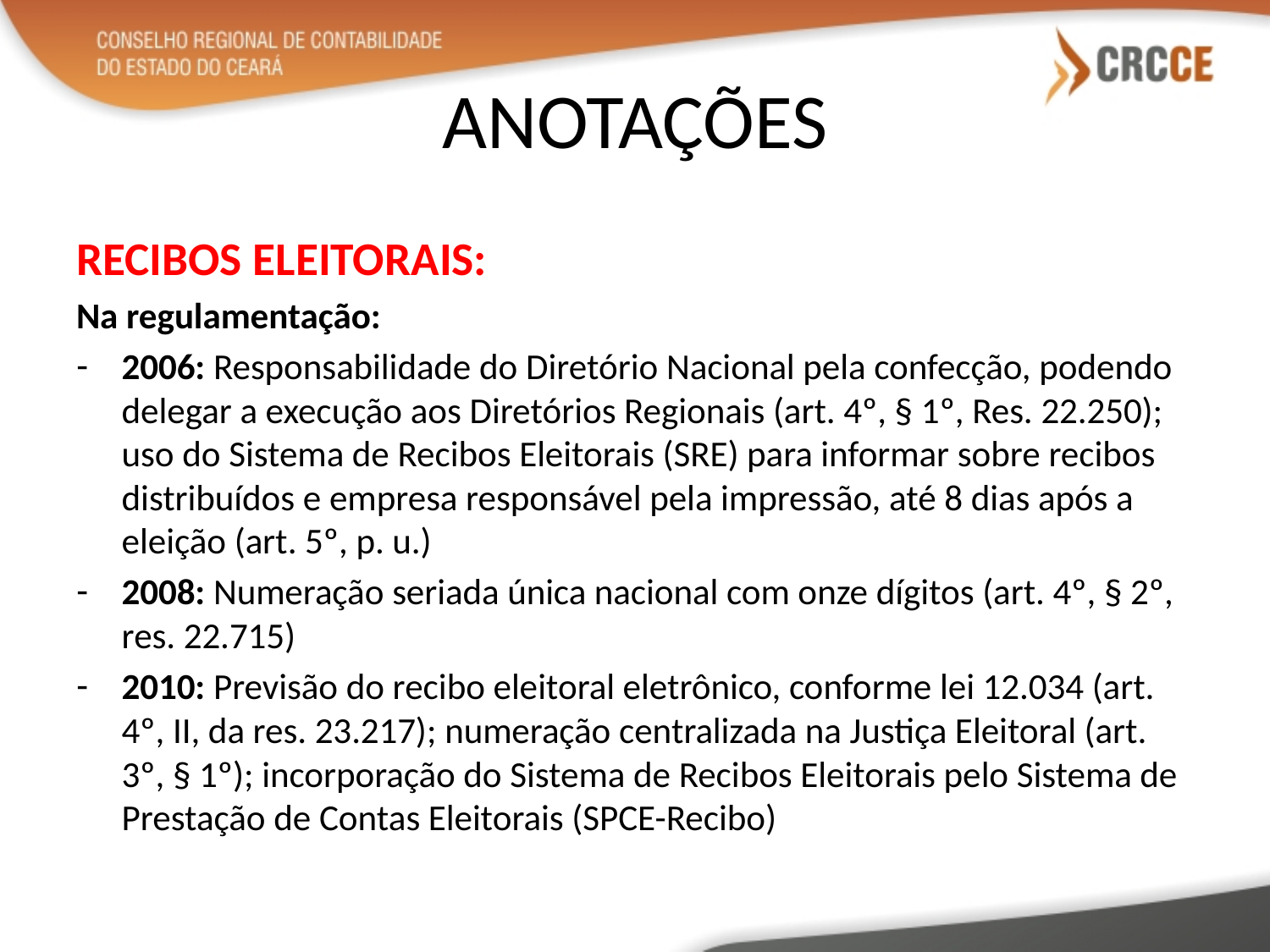

# ANOTAÇÕES
RECIBOS ELEITORAIS:
Na regulamentação:
2006: Responsabilidade do Diretório Nacional pela confecção, podendo delegar a execução aos Diretórios Regionais (art. 4º, § 1º, Res. 22.250); uso do Sistema de Recibos Eleitorais (SRE) para informar sobre recibos distribuídos e empresa responsável pela impressão, até 8 dias após a eleição (art. 5º, p. u.)
2008: Numeração seriada única nacional com onze dígitos (art. 4º, § 2º, res. 22.715)
2010: Previsão do recibo eleitoral eletrônico, conforme lei 12.034 (art. 4º, II, da res. 23.217); numeração centralizada na Justiça Eleitoral (art. 3º, § 1º); incorporação do Sistema de Recibos Eleitorais pelo Sistema de Prestação de Contas Eleitorais (SPCE-Recibo)